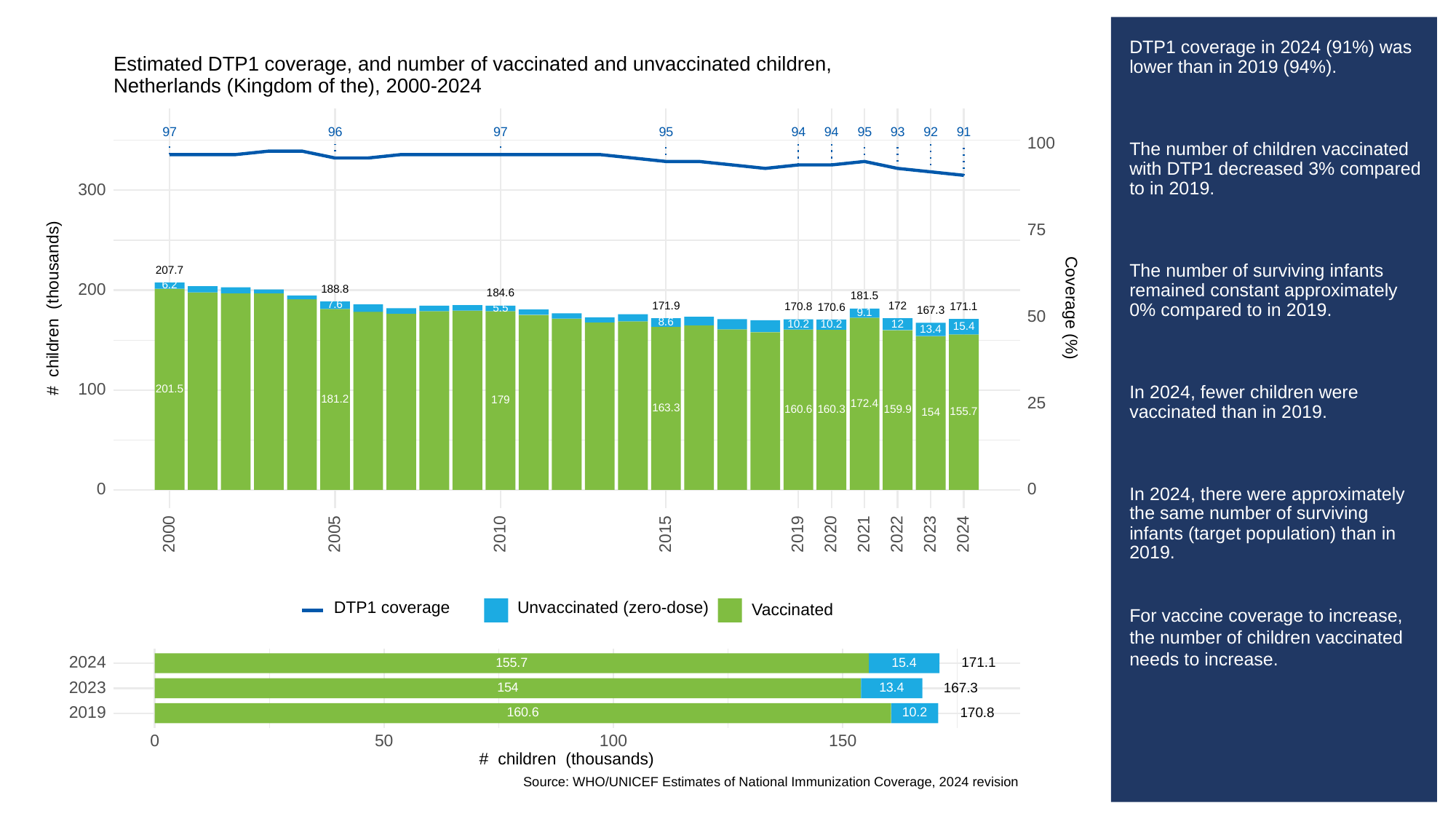

# DTP1 coverage in 2024 (91%) was lower than in 2019 (94%).

The number of children vaccinated with DTP1 decreased 3% compared to in 2019.

The number of surviving infants remained constant approximately 0% compared to in 2019.

In 2024, fewer children were vaccinated than in 2019.

In 2024, there were approximately the same number of surviving infants (target population) than in 2019.

For vaccine coverage to increase, the number of children vaccinated needs to increase.

Estimated DTP1 coverage, and number of vaccinated and unvaccinated children,
Netherlands (Kingdom of the), 2000-2024

93
97
96
97
95
94
94
95
92
91
100

300

75

207.7
6.2

200
188.8

184.6

181.5

#  children  (thousands)
Coverage (%)
7.6

171.9
172
171.1
170.8
170.6
5.5

167.3

9.1

50

8.6

12

10.2
10.2

15.4

13.4

100
201.5

181.2
179
25
172.4
163.3
160.6
160.3
159.9
155.7
154

0
0

2023
2000
2005
2010
2015
2019
2020
2021
2022
2024

Unvaccinated (zero-dose)
DTP1 coverage
Vaccinated

2024
171.1
155.7
15.4

2023
167.3
13.4
154

2019
170.8
160.6
10.2

0
50
100
150
#  children  (thousands)
Source: WHO/UNICEF Estimates of National Immunization Coverage, 2024 revision